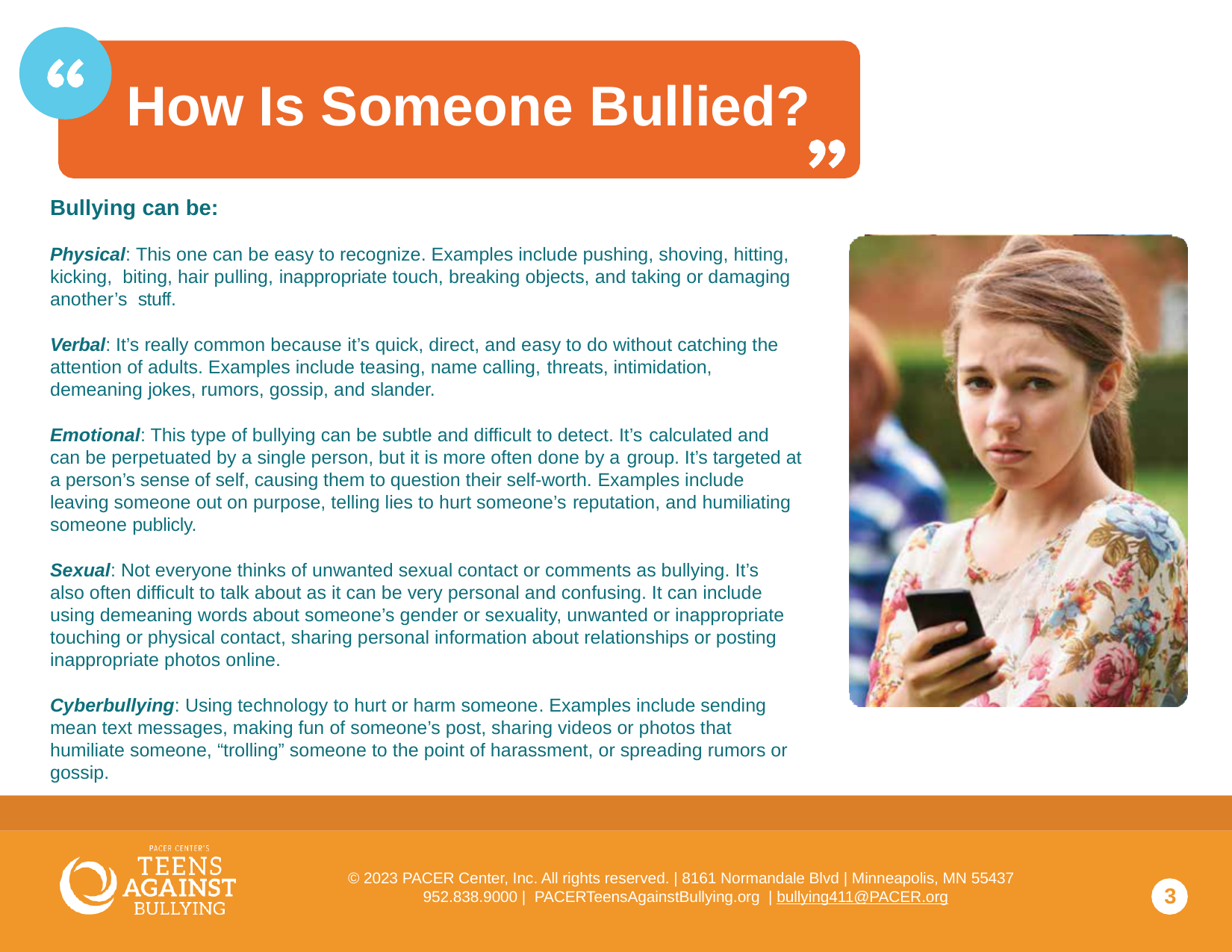

# How Is Someone Bullied?

Bullying can be:

Physical: This one can be easy to recognize. Examples include pushing, shoving, hitting, kicking,  biting, hair pulling, inappropriate touch, breaking objects, and taking or damaging another’s  stuff.

Verbal: It’s really common because it’s quick, direct, and easy to do without catching the attention of adults. Examples include teasing, name calling, threats, intimidation, demeaning jokes, rumors, gossip, and slander.

Emotional: This type of bullying can be subtle and difficult to detect. It’s calculated and can be perpetuated by a single person, but it is more often done by a group. It’s targeted at a person’s sense of self, causing them to question their self-worth. Examples include leaving someone out on purpose, telling lies to hurt someone’s reputation, and humiliating someone publicly.

Sexual: Not everyone thinks of unwanted sexual contact or comments as bullying. It’s also often difficult to talk about as it can be very personal and confusing. It can include using demeaning words about someone’s gender or sexuality, unwanted or inappropriate touching or physical contact, sharing personal information about relationships or posting inappropriate photos online.

Cyberbullying: Using technology to hurt or harm someone. Examples include sending mean text messages, making fun of someone’s post, sharing videos or photos that humiliate someone, “trolling” someone to the point of harassment, or spreading rumors or gossip.

© 2023 PACER Center, Inc. All rights reserved. | 8161 Normandale Blvd | Minneapolis, MN 55437  952.838.9000 |  PACERTeensAgainstBullying.org  | bullying411@PACER.org

3